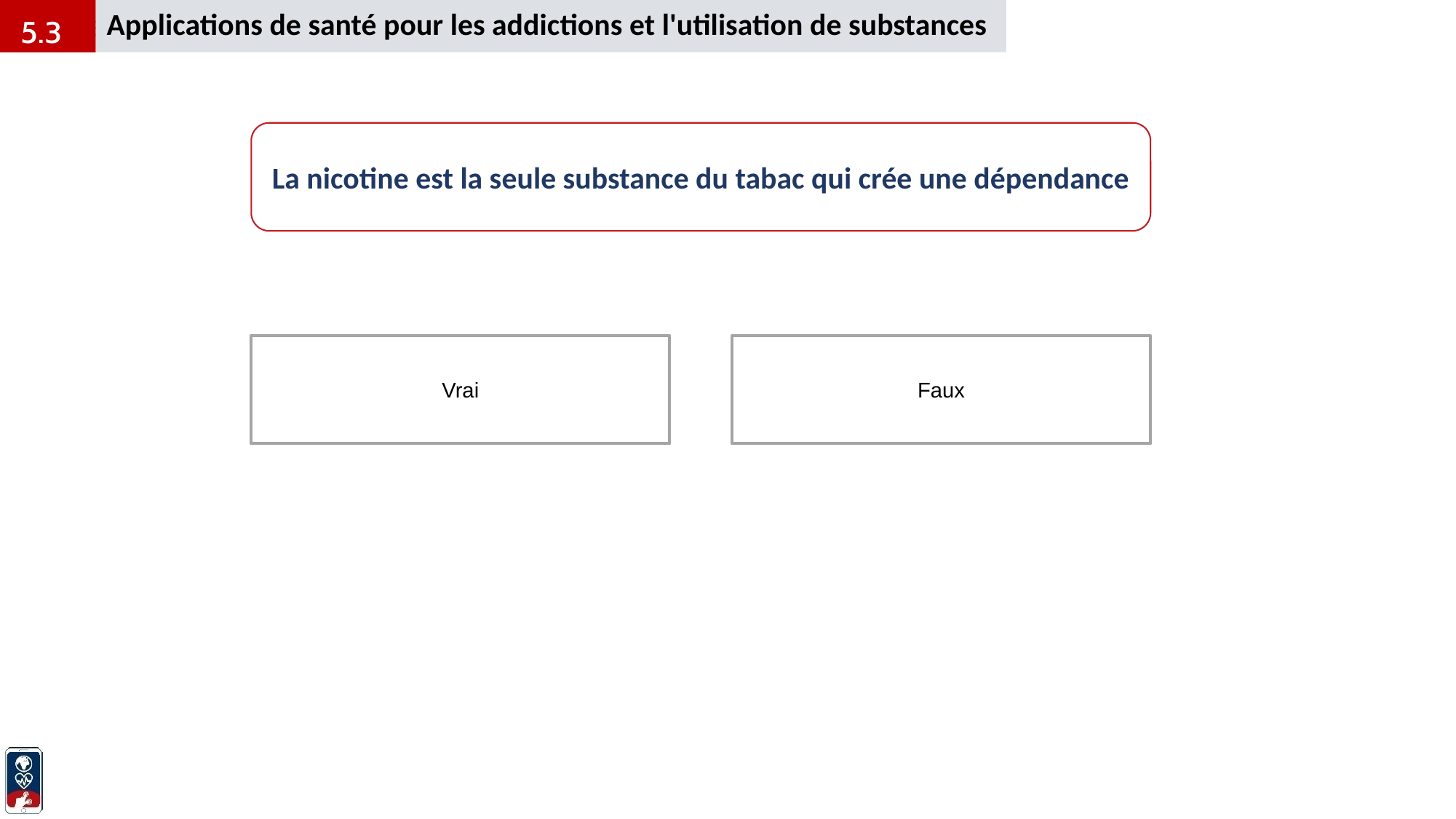

Applications de santé pour les addictions et l'utilisation de substances
5.3
La nicotine est la seule substance du tabac qui crée une dépendance
Faux
Vrai